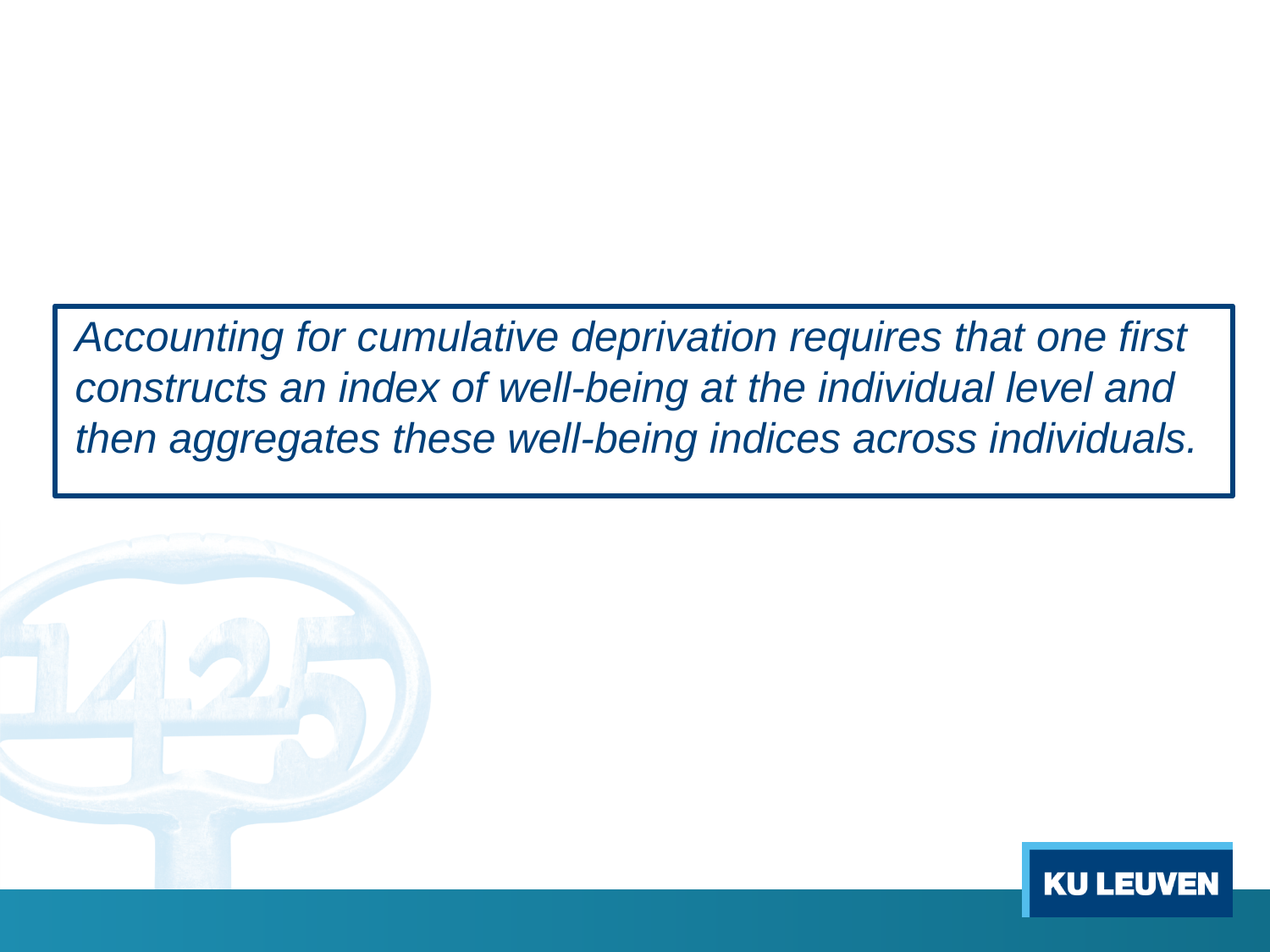

#

Accounting for cumulative deprivation requires that one first constructs an index of well-being at the individual level and then aggregates these well-being indices across individuals.